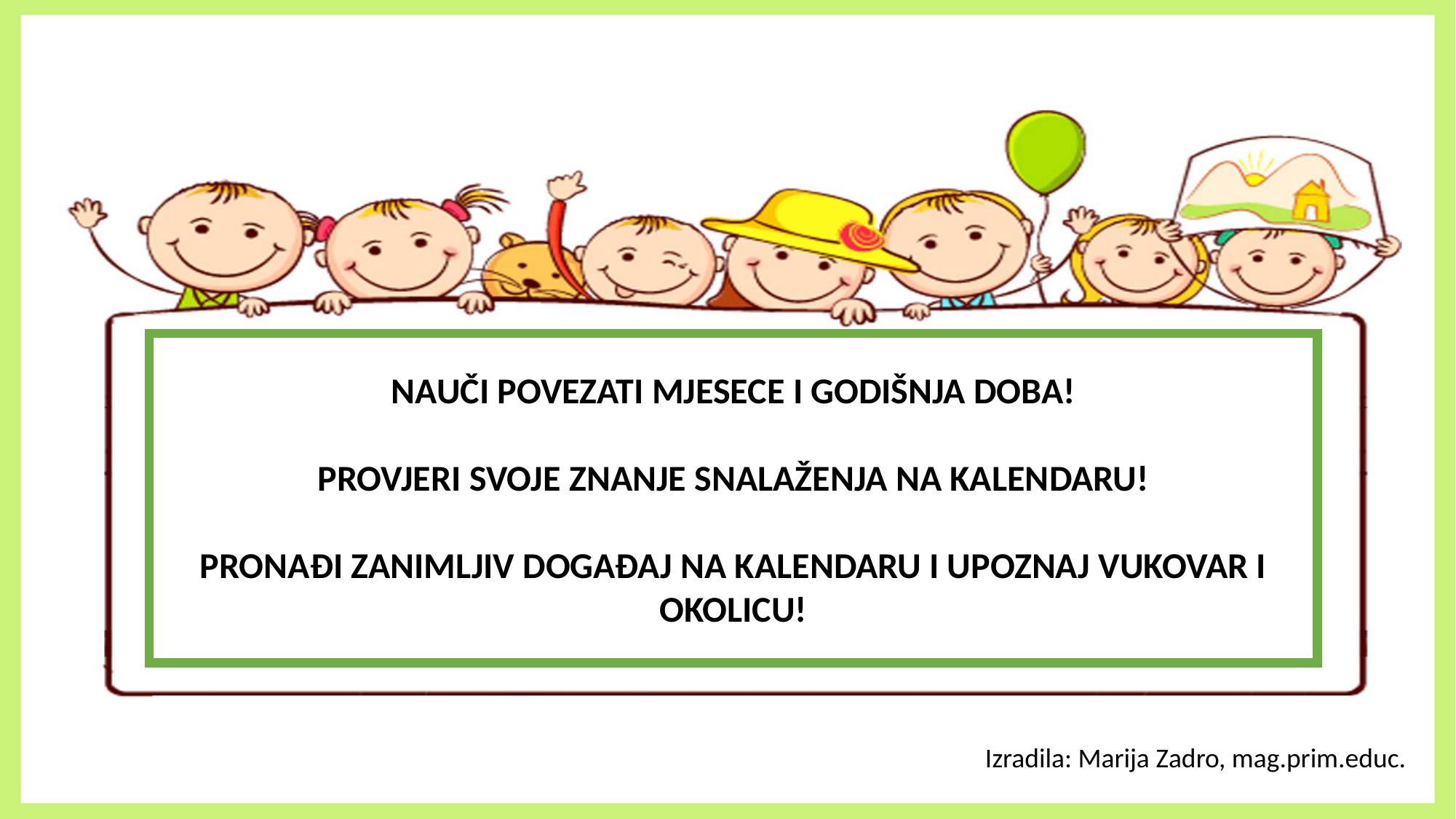

NAUČI POVEZATI MJESECE I GODIŠNJA DOBA!

PROVJERI SVOJE ZNANJE SNALAŽENJA NA KALENDARU!

PRONAĐI ZANIMLJIV DOGAĐAJ NA KALENDARU I UPOZNAJ VUKOVAR I OKOLICU!
Izradila: Marija Zadro, mag.prim.educ.